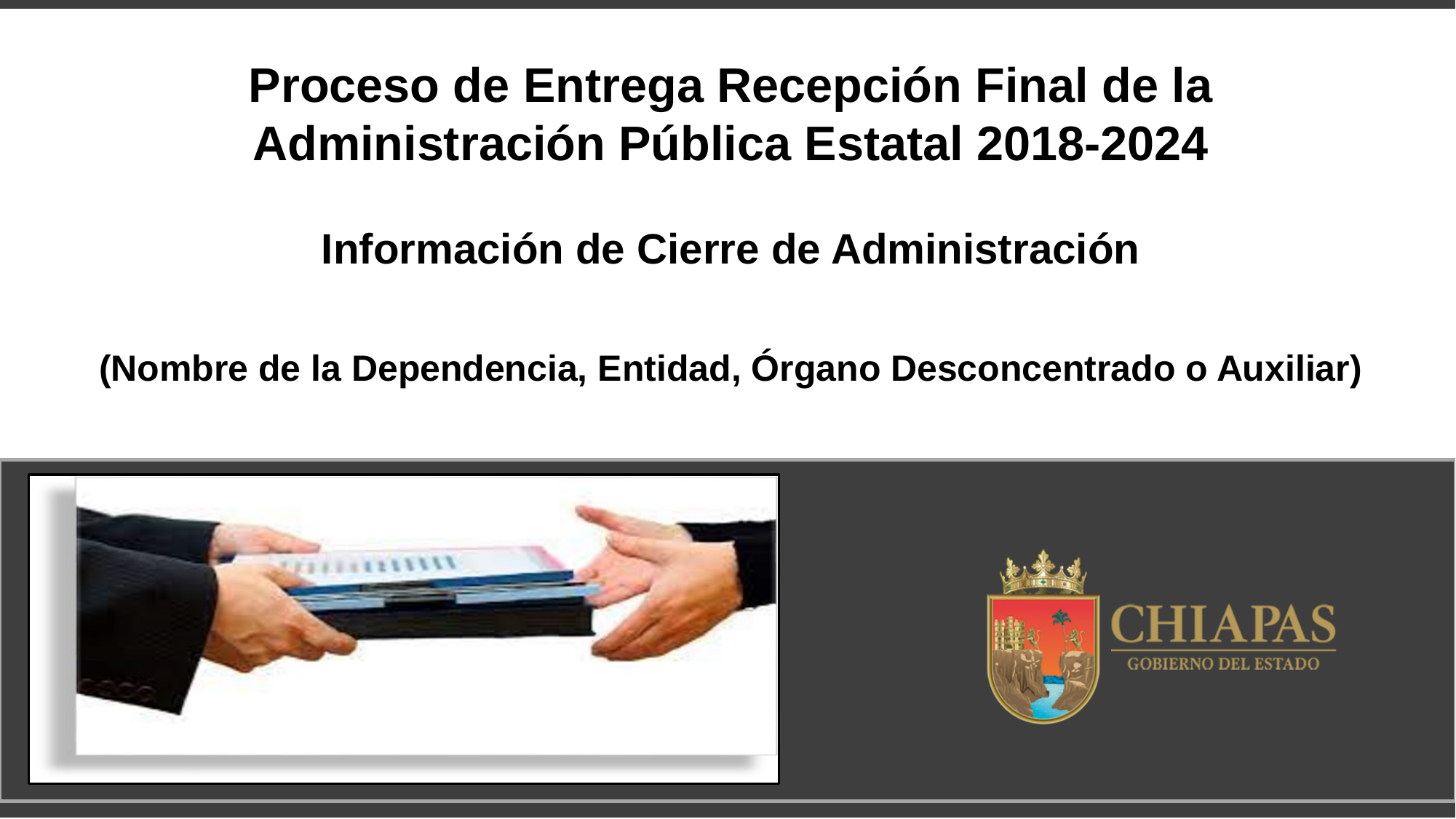

Proceso de Entrega Recepción Final de la Administración Pública Estatal 2018-2024

Información de Cierre de Administración

(Nombre de la Dependencia, Entidad, Órgano Desconcentrado o Auxiliar)